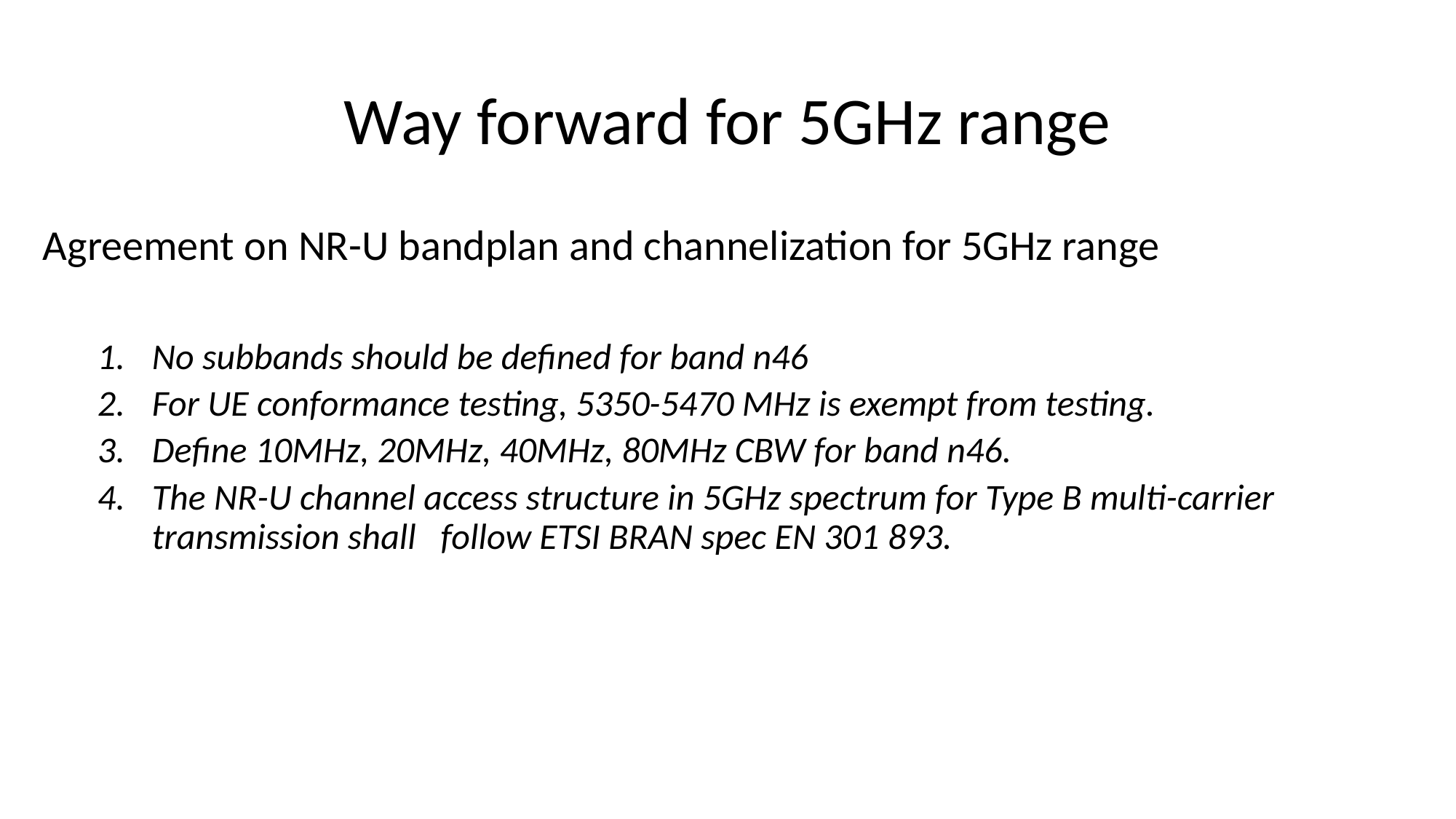

# Way forward for 5GHz range
Agreement on NR-U bandplan and channelization for 5GHz range

No subbands should be defined for band n46
For UE conformance testing, 5350-5470 MHz is exempt from testing.
Define 10MHz, 20MHz, 40MHz, 80MHz CBW for band n46.
The NR-U channel access structure in 5GHz spectrum for Type B multi-carrier transmission shall   follow ETSI BRAN spec EN 301 893.